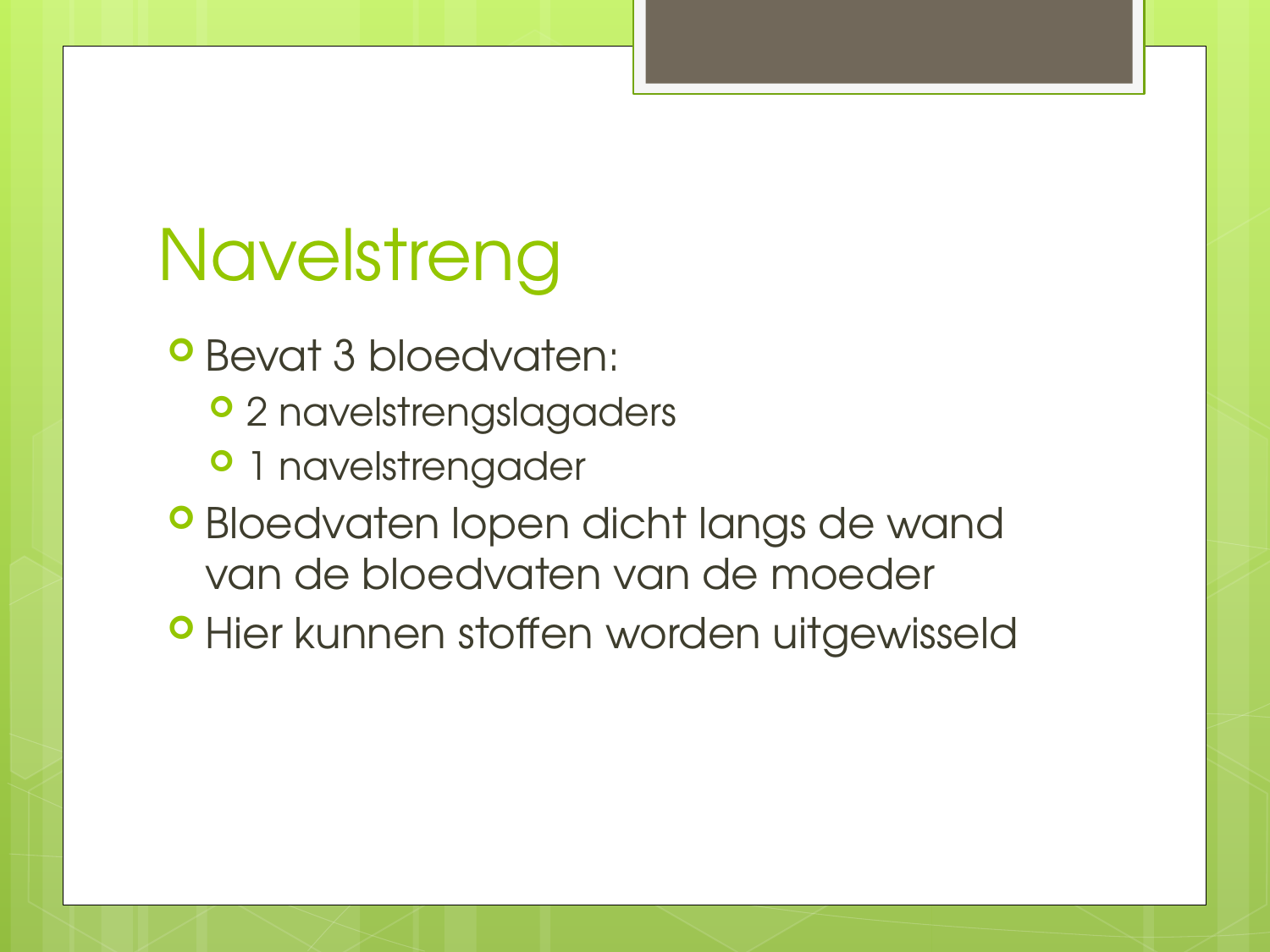

# Navelstreng
Bevat 3 bloedvaten:
2 navelstrengslagaders
1 navelstrengader
Bloedvaten lopen dicht langs de wand van de bloedvaten van de moeder
Hier kunnen stoffen worden uitgewisseld